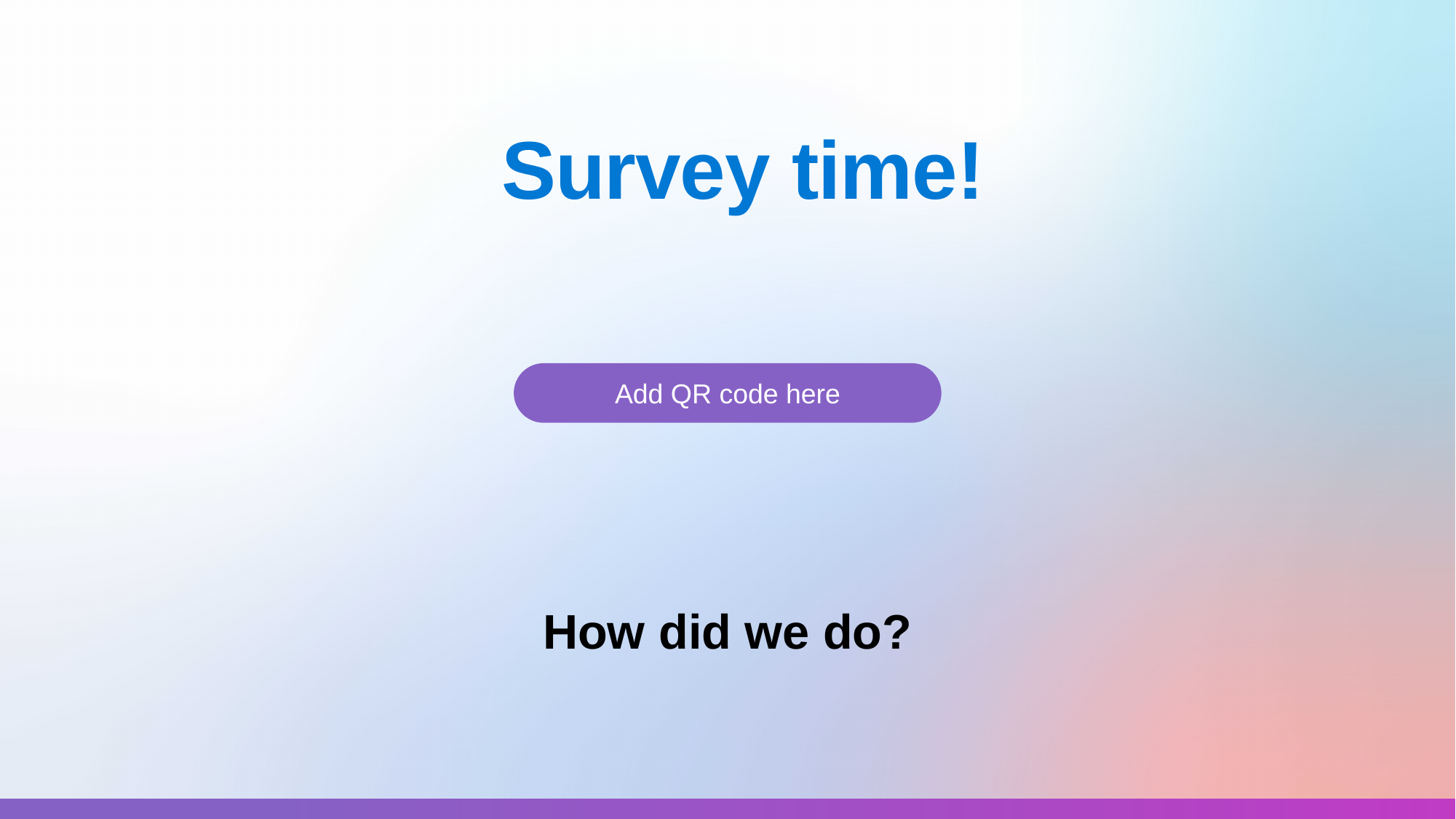

# Survey time!
Add QR code here
How did we do?